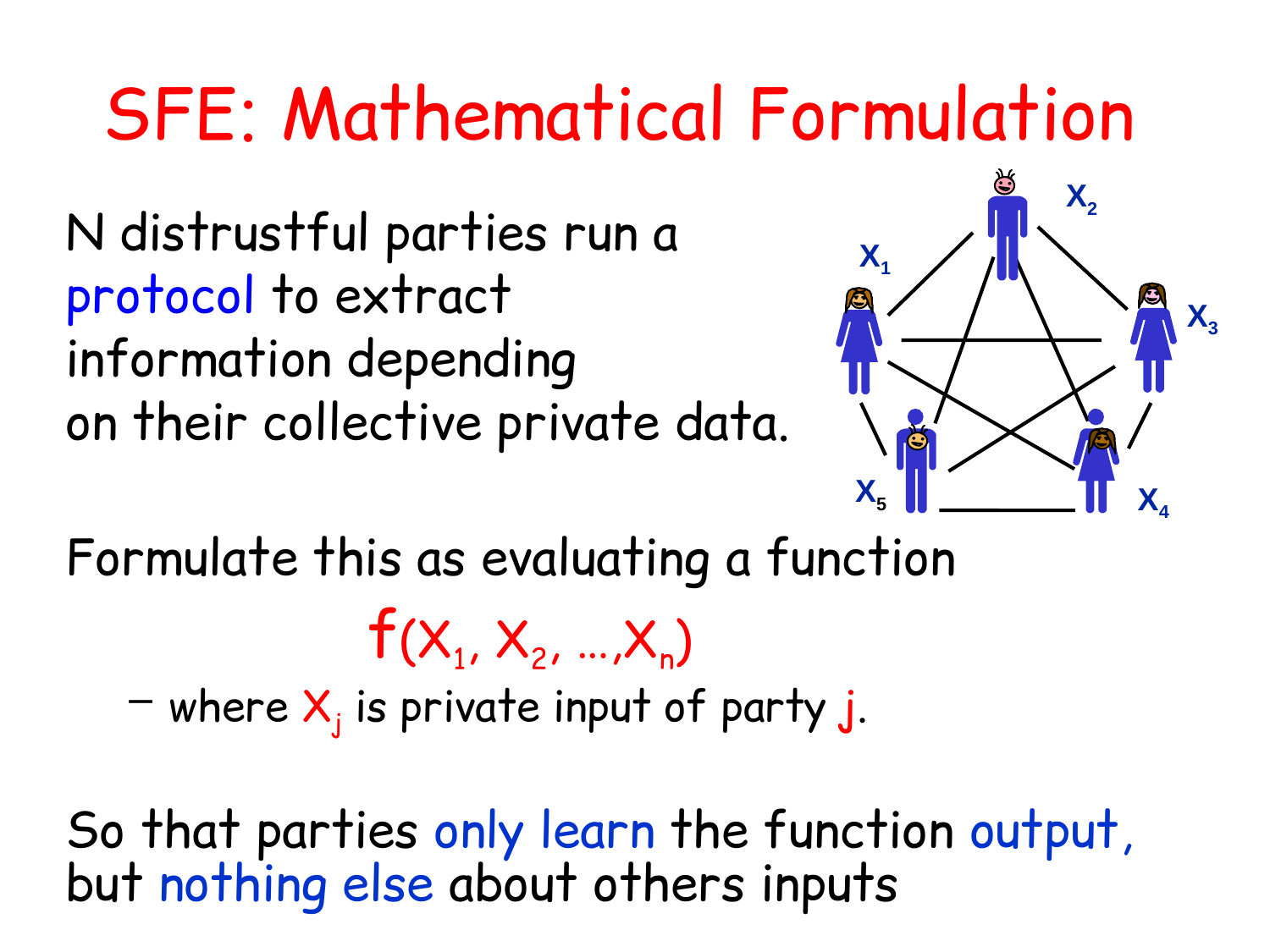

# SFE: Mathematical Formulation
X2

X1

X3

X5
X4

N distrustful parties run a
protocol to extract
information depending
on their collective private data.

Formulate this as evaluating a function
			f(X1, X2, …,Xn)
where Xj is private input of party j.

So that parties only learn the function output,  but nothing else about others inputs